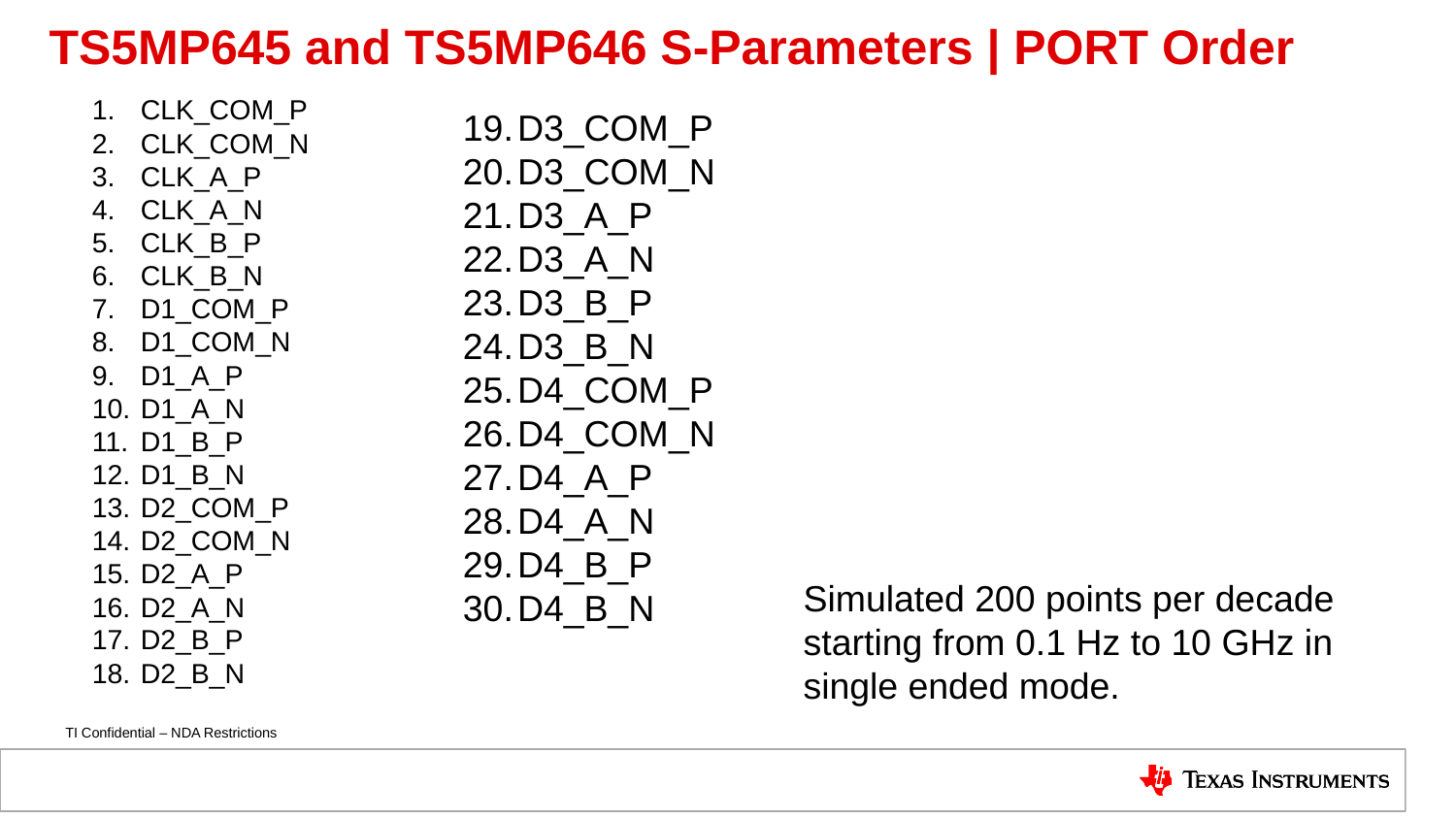

# TS5MP645 and TS5MP646 S-Parameters | PORT Order
CLK_COM_P
CLK_COM_N
CLK_A_P
CLK_A_N
CLK_B_P
CLK_B_N
D1_COM_P
D1_COM_N
D1_A_P
D1_A_N
D1_B_P
D1_B_N
D2_COM_P
D2_COM_N
D2_A_P
D2_A_N
D2_B_P
D2_B_N
D3_COM_P
D3_COM_N
D3_A_P
D3_A_N
D3_B_P
D3_B_N
D4_COM_P
D4_COM_N
D4_A_P
D4_A_N
D4_B_P
D4_B_N
Simulated 200 points per decade starting from 0.1 Hz to 10 GHz in single ended mode.